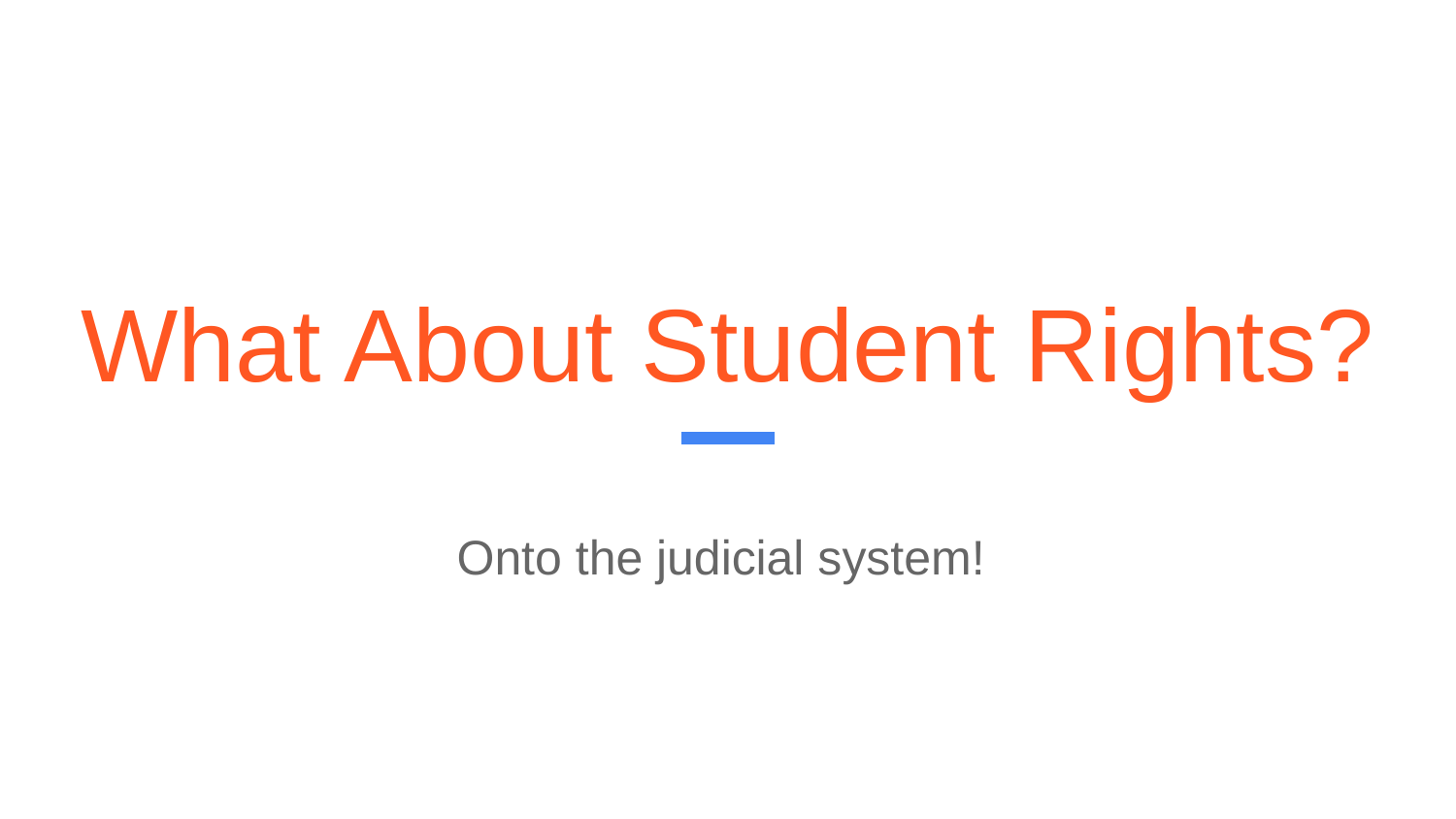

# What About Student Rights?
Onto the judicial system!